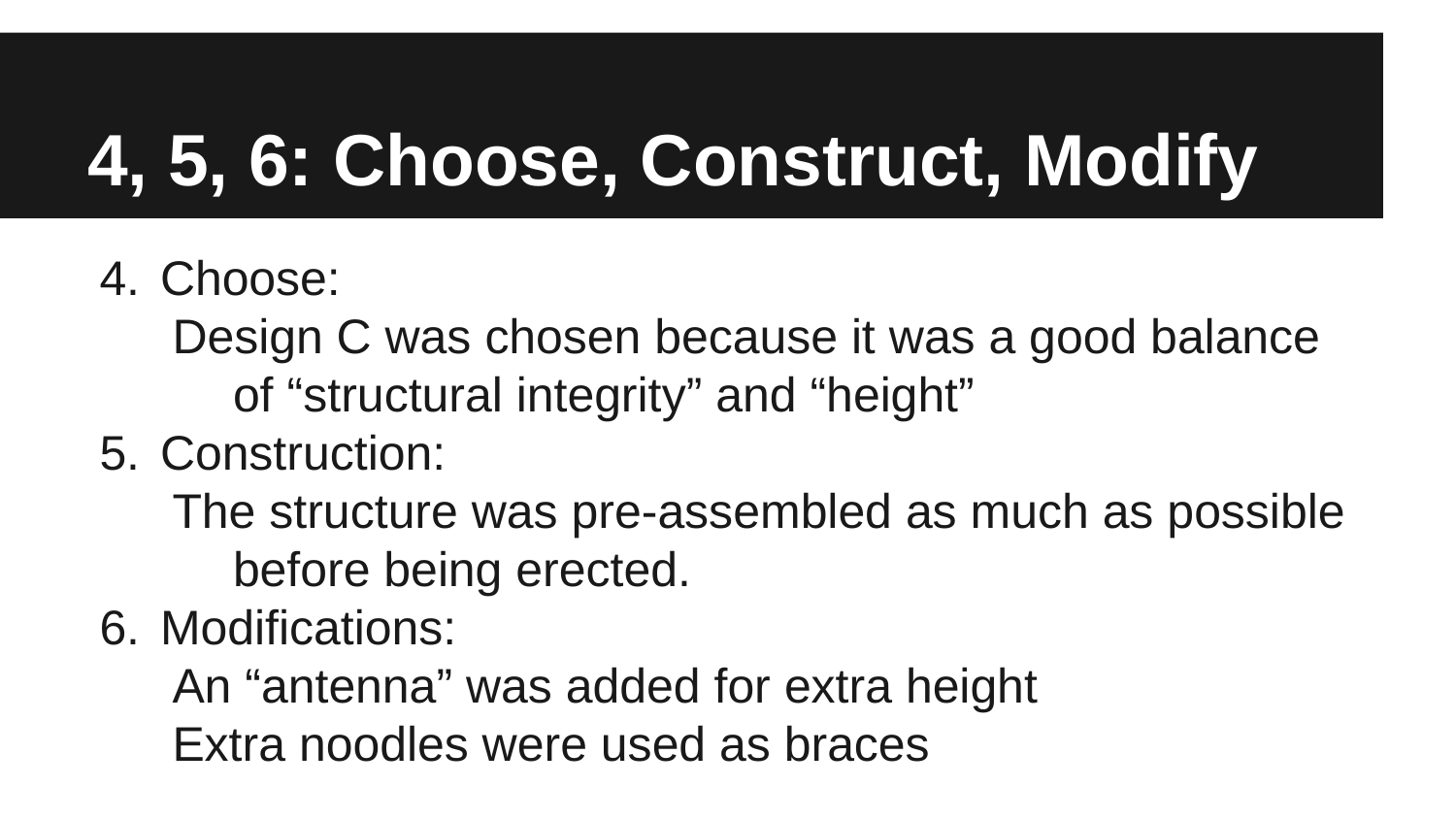

# 4, 5, 6: Choose, Construct, Modify
Choose:
Design C was chosen because it was a good balance of “structural integrity” and “height”
Construction:
The structure was pre-assembled as much as possible before being erected.
Modifications:
An “antenna” was added for extra height
Extra noodles were used as braces